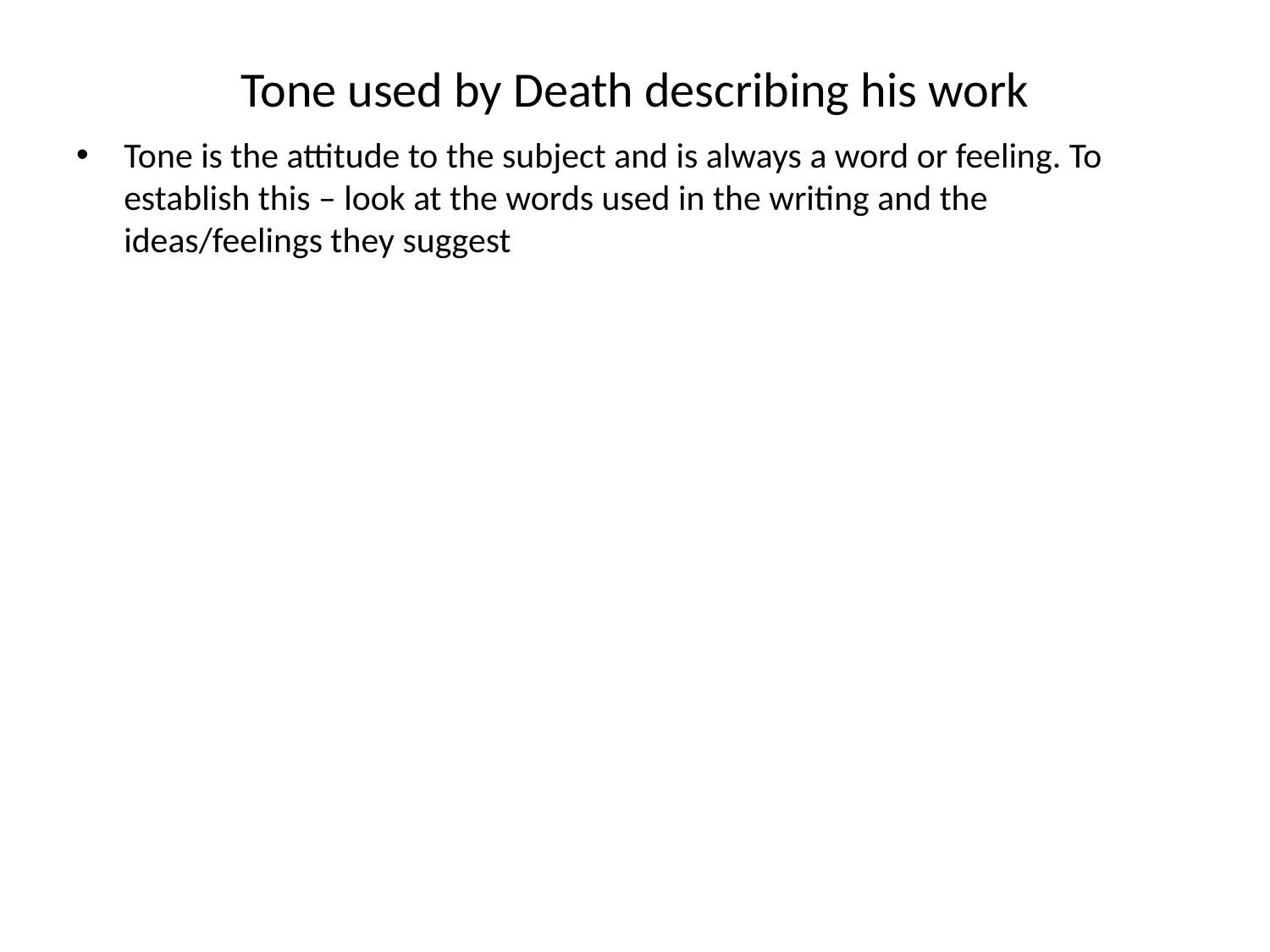

# Tone used by Death describing his work
Tone is the attitude to the subject and is always a word or feeling. To establish this – look at the words used in the writing and the ideas/feelings they suggest